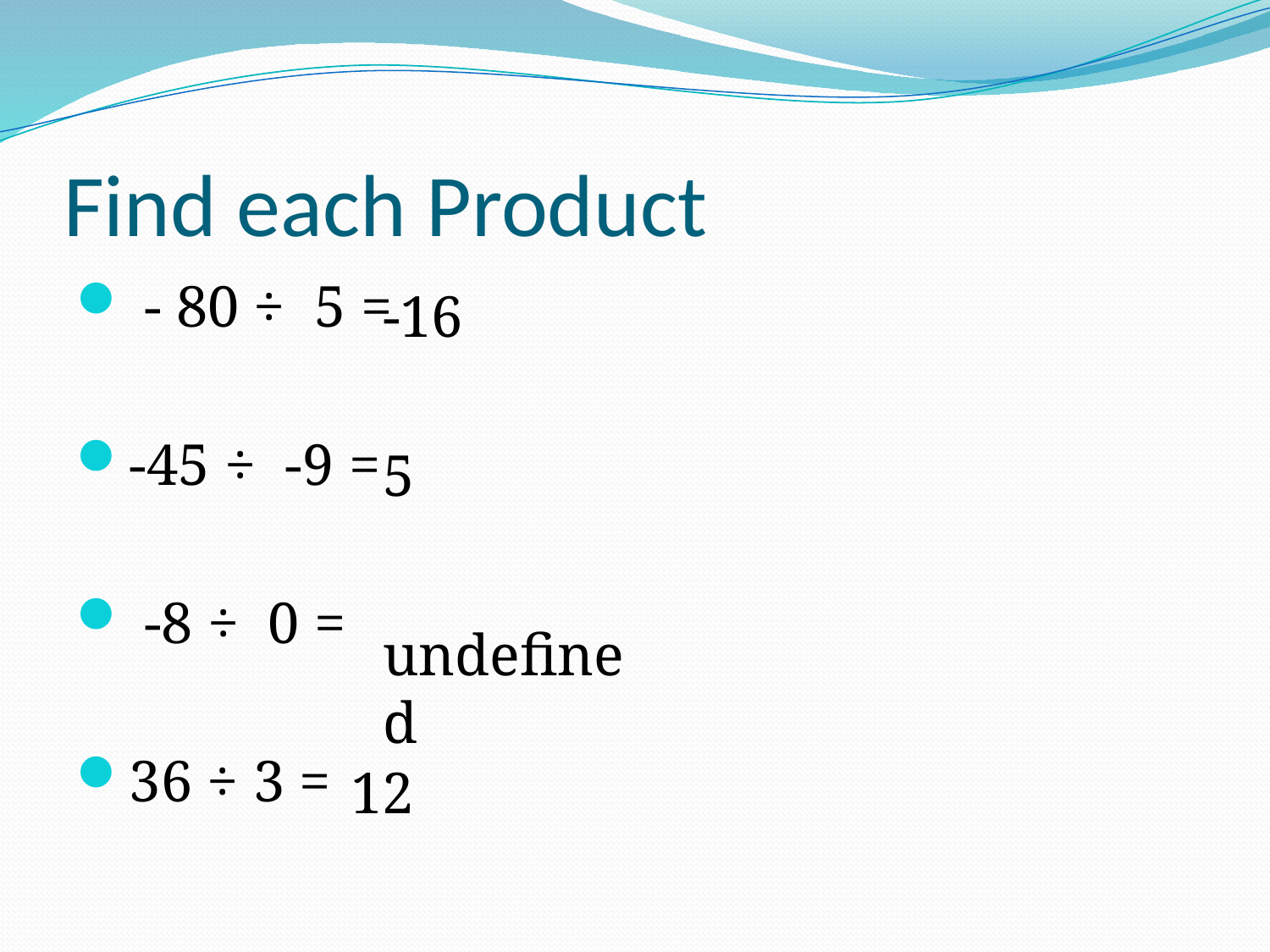

Find each Product
 - 80 ÷  5 =

-45 ÷  -9 =

 -8 ÷  0 =

36 ÷ 3 =

-16
5
undefined
12